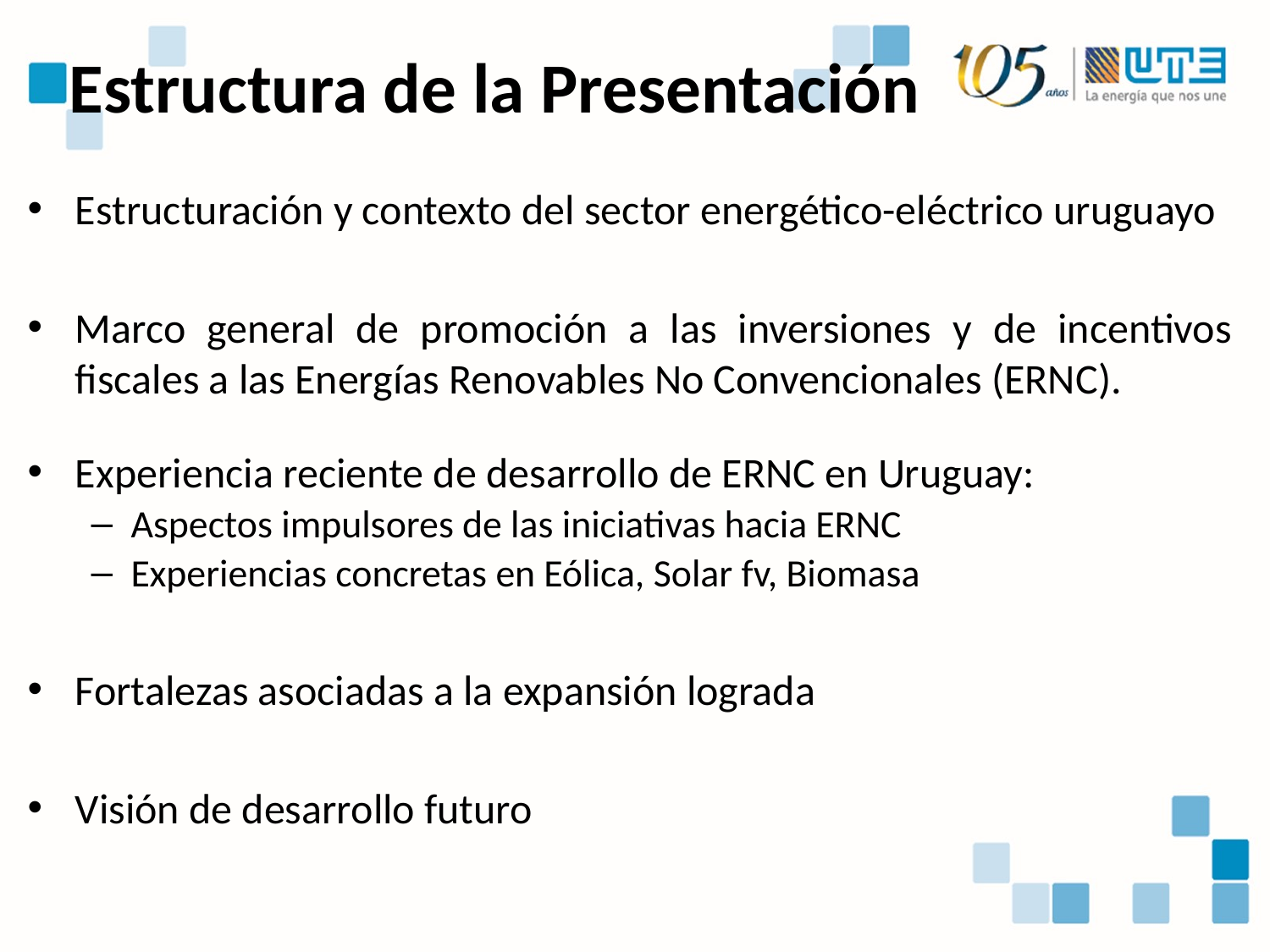

Estructura de la Presentación
Estructuración y contexto del sector energético-eléctrico uruguayo

Marco general de promoción a las inversiones y de incentivos fiscales a las Energías Renovables No Convencionales (ERNC).

Experiencia reciente de desarrollo de ERNC en Uruguay:
Aspectos impulsores de las iniciativas hacia ERNC
Experiencias concretas en Eólica, Solar fv, Biomasa

Fortalezas asociadas a la expansión lograda

Visión de desarrollo futuro